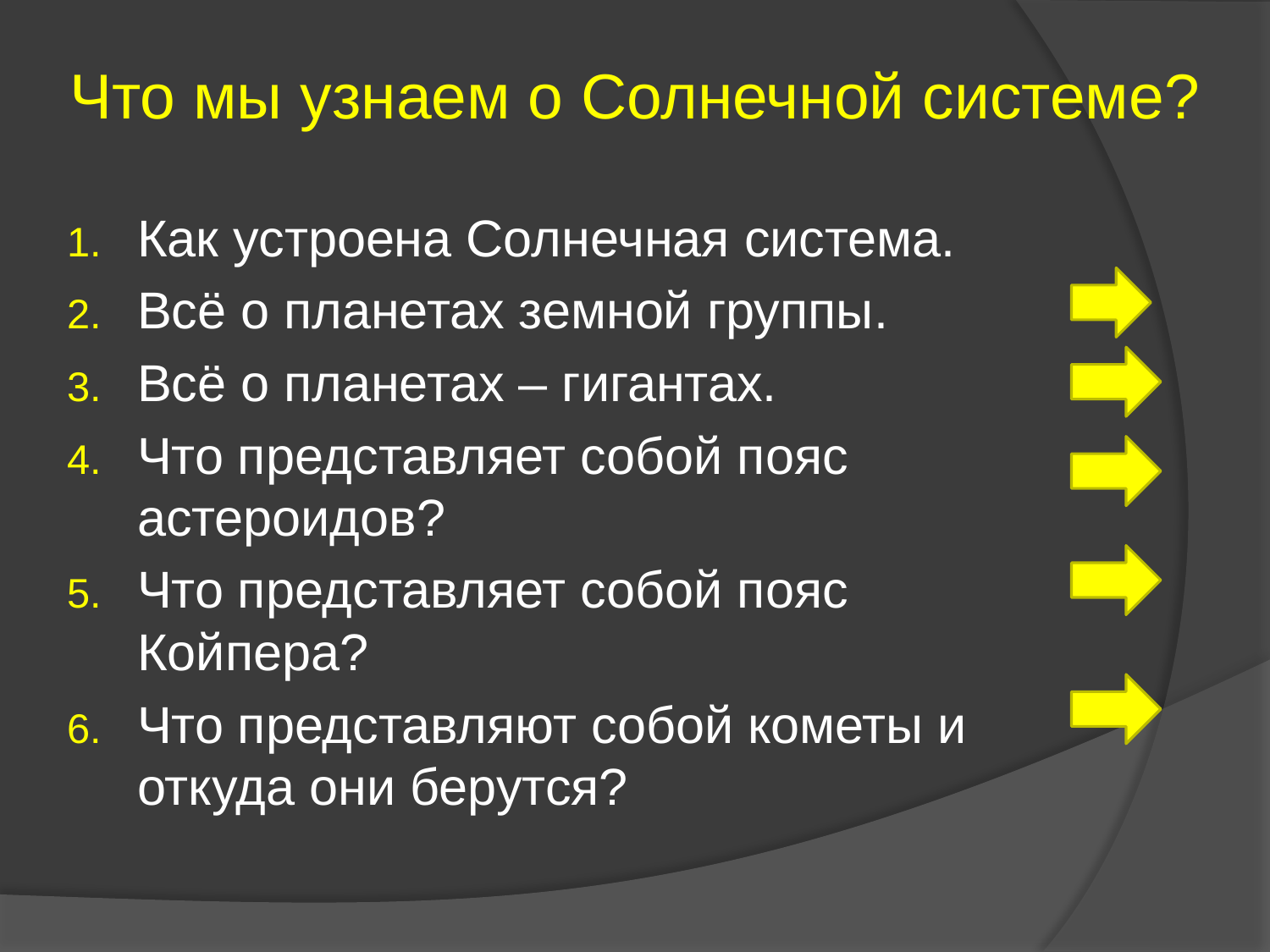

Что мы узнаем о Солнечной системе?
Как устроена Солнечная система.
Всё о планетах земной группы.
Всё о планетах – гигантах.
Что представляет собой пояс астероидов?
Что представляет собой пояс Койпера?
Что представляют собой кометы и откуда они берутся?